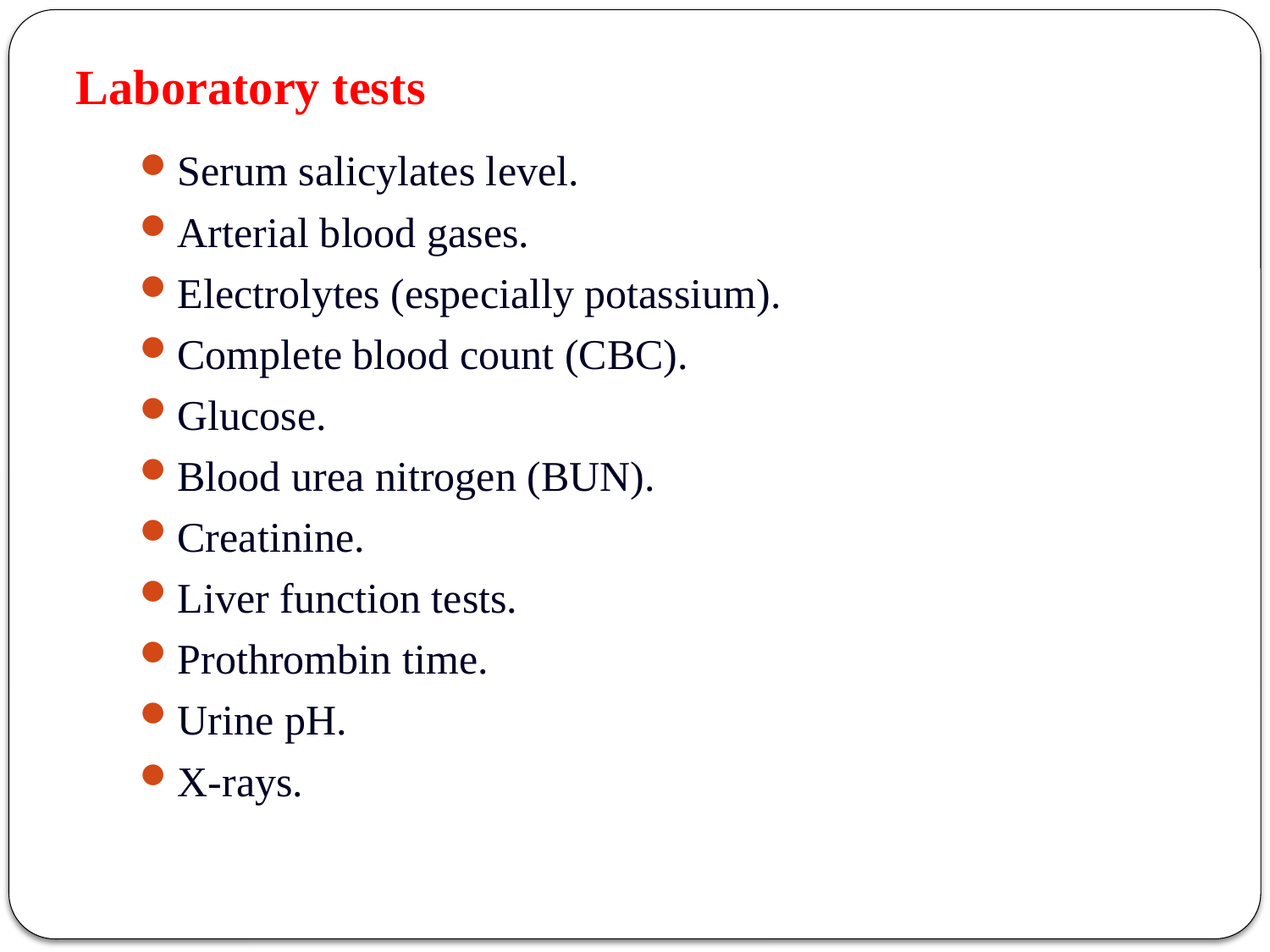

# Laboratory tests
Serum salicylates level.
Arterial blood gases.
Electrolytes (especially potassium).
Complete blood count (CBC).
Glucose.
Blood urea nitrogen (BUN).
Creatinine.
Liver function tests.
Prothrombin time.
Urine pH.
X-rays.